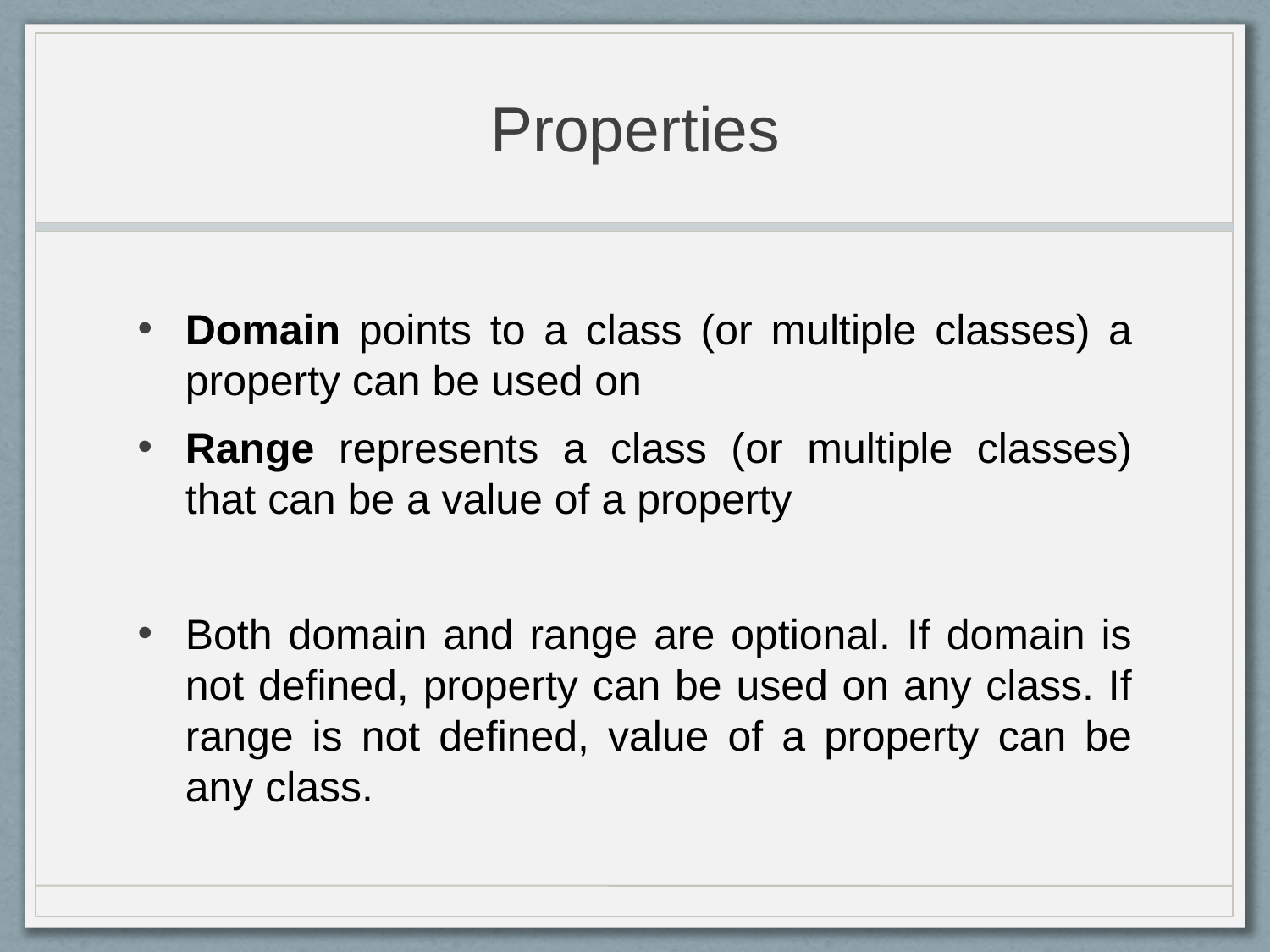

# Properties
Domain points to a class (or multiple classes) a property can be used on
Range represents a class (or multiple classes) that can be a value of a property

Both domain and range are optional. If domain is not defined, property can be used on any class. If range is not defined, value of a property can be any class.